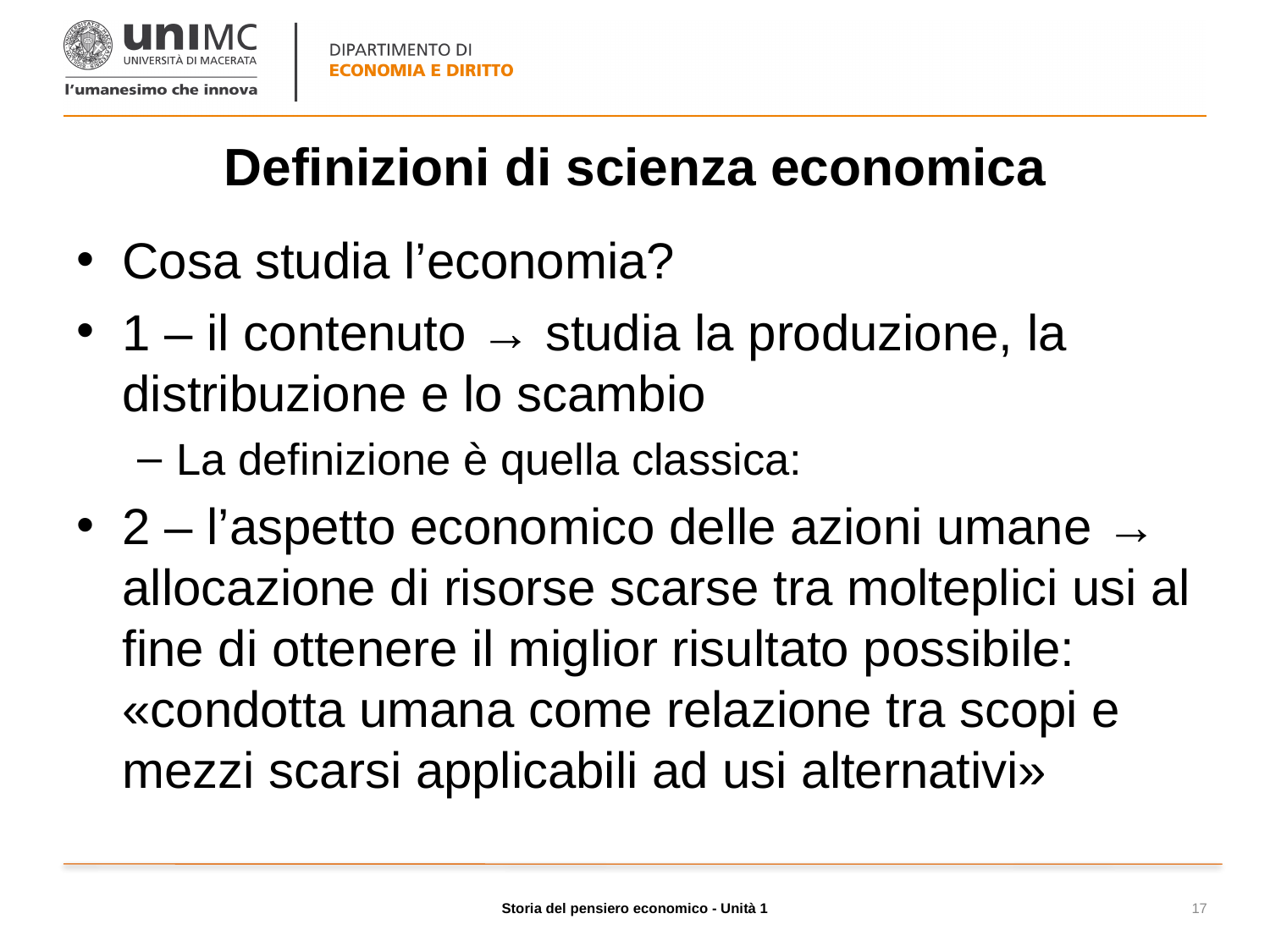

# Definizioni di scienza economica
Cosa studia l’economia?
1 – il contenuto → studia la produzione, la distribuzione e lo scambio
La definizione è quella classica:
2 – l’aspetto economico delle azioni umane → allocazione di risorse scarse tra molteplici usi al fine di ottenere il miglior risultato possibile: «condotta umana come relazione tra scopi e mezzi scarsi applicabili ad usi alternativi»

Storia del pensiero economico - Unità 1
17